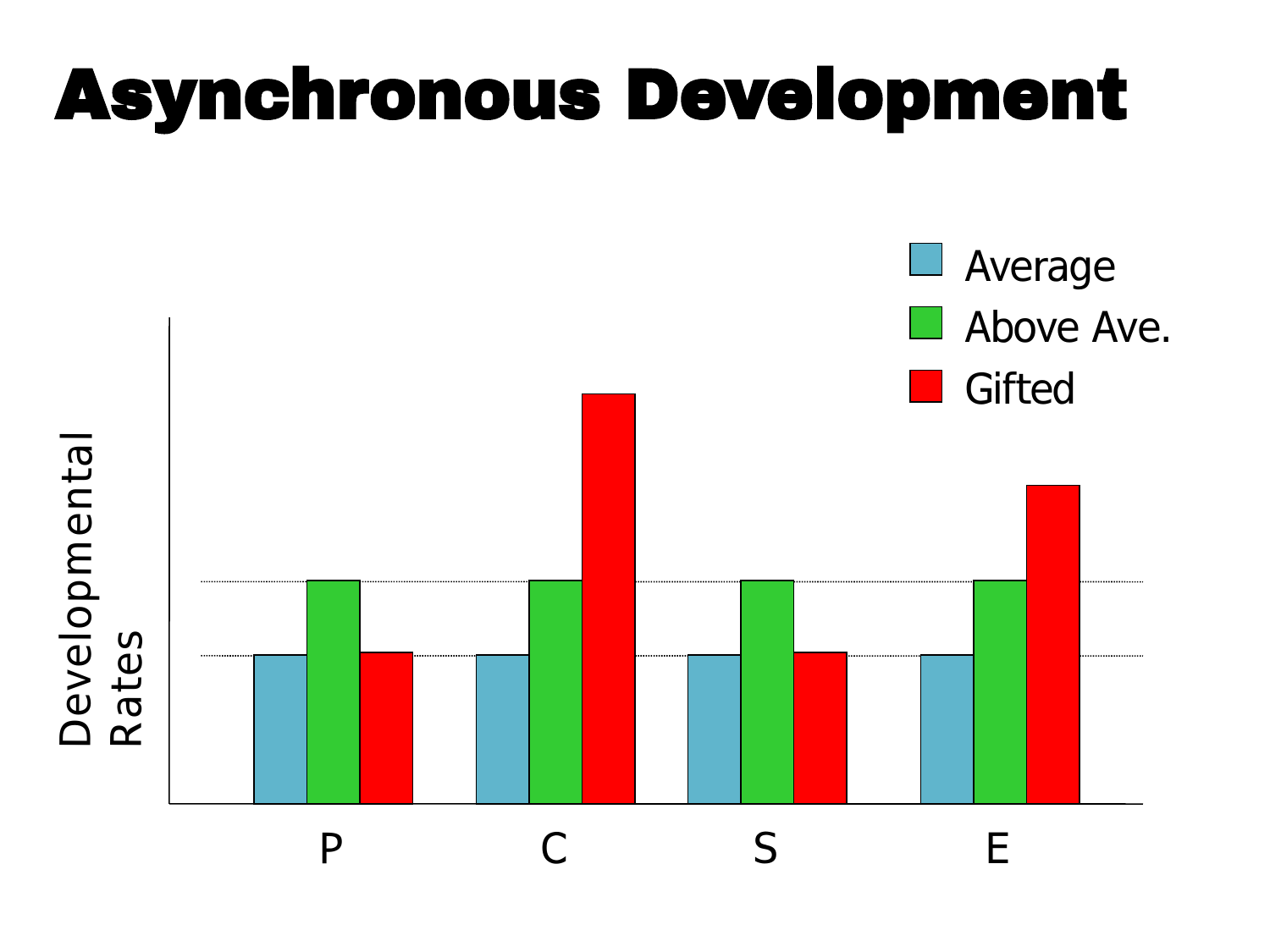

# Asynchronous Development
Average
Above Ave.
Gifted

Developmental Rates

P
C
S
E